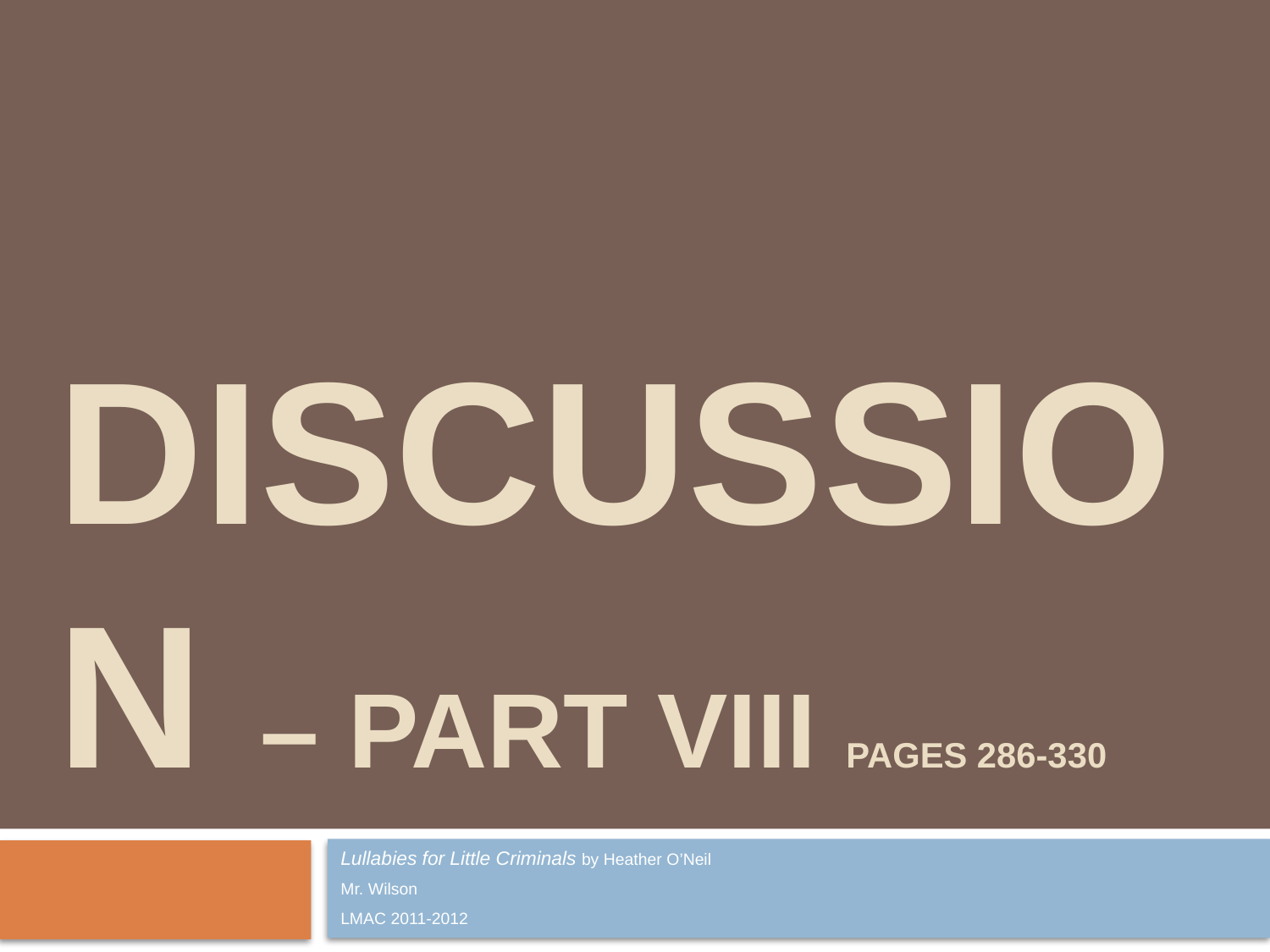

# Discussion – Part VIII Pages 286-330
Lullabies for Little Criminals by Heather O’Neil
Mr. Wilson
LMAC 2011-2012